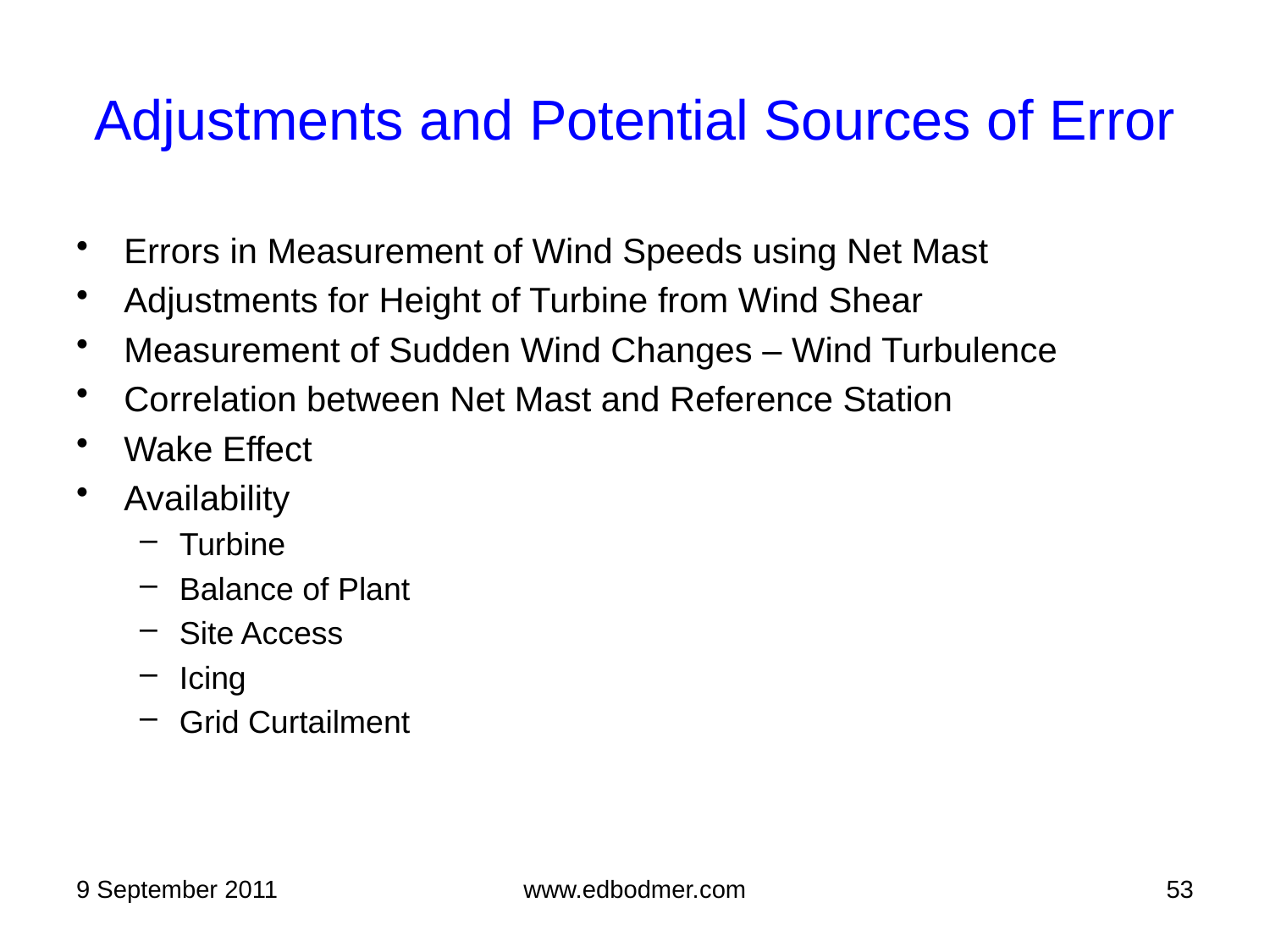

# Adjustments and Potential Sources of Error
Errors in Measurement of Wind Speeds using Net Mast
Adjustments for Height of Turbine from Wind Shear
Measurement of Sudden Wind Changes – Wind Turbulence
Correlation between Net Mast and Reference Station
Wake Effect
Availability
Turbine
Balance of Plant
Site Access
Icing
Grid Curtailment
9 September 2011
www.edbodmer.com
53